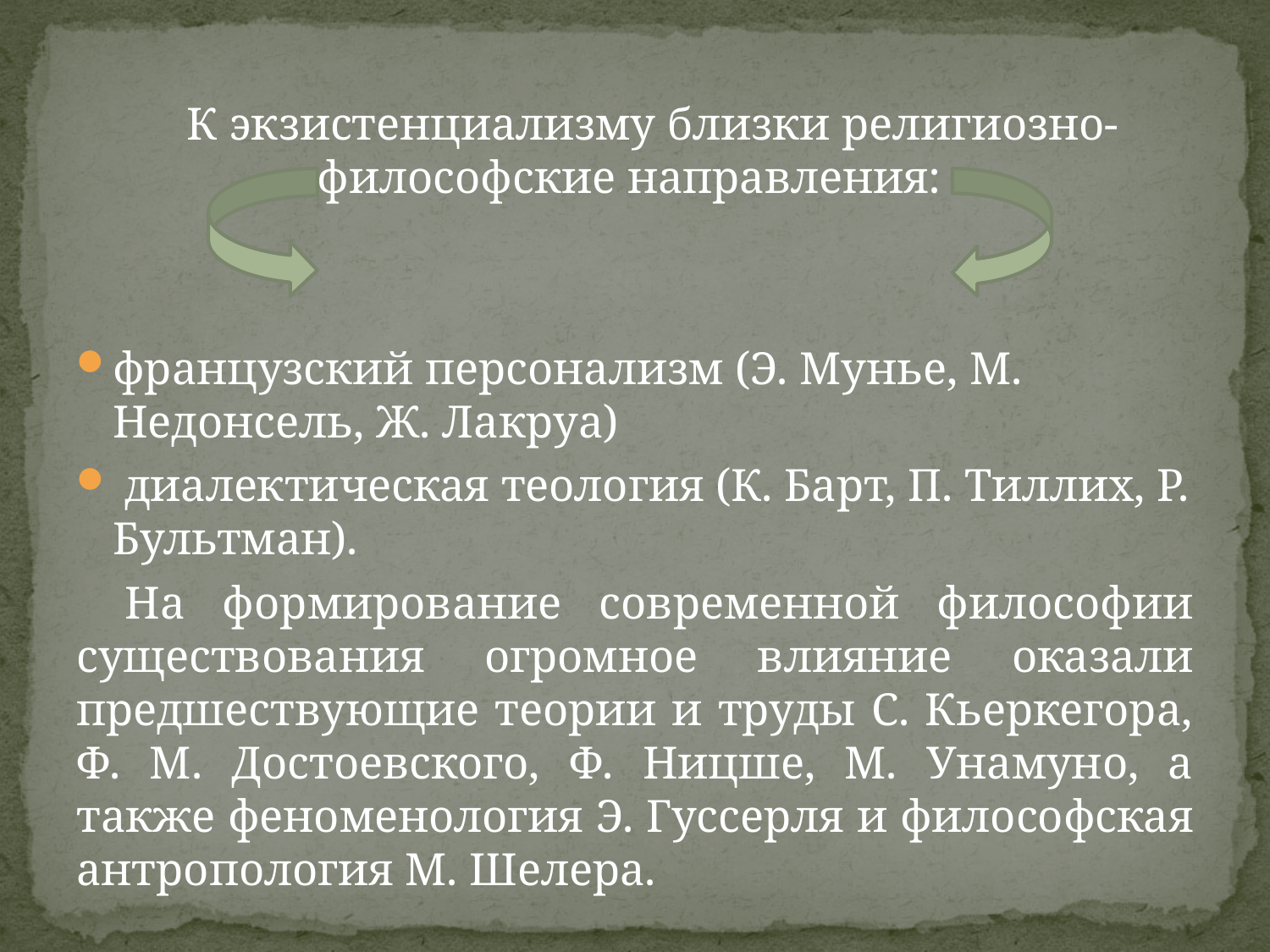

#
К экзистенциализму близки религиозно-философские направления:

французский персонализм (Э. Мунье, М. Недонсель, Ж. Лакруа)
 диалектическая теология (К. Барт, П. Тиллих, Р. Бультман).
На формирование современной философии существования огромное влияние оказали предшествующие теории и труды С. Кьеркегора, Ф. М. Достоевского, Ф. Ницше, М. Унамуно, а также феноменология Э. Гуссерля и философская антропология М. Шелера.